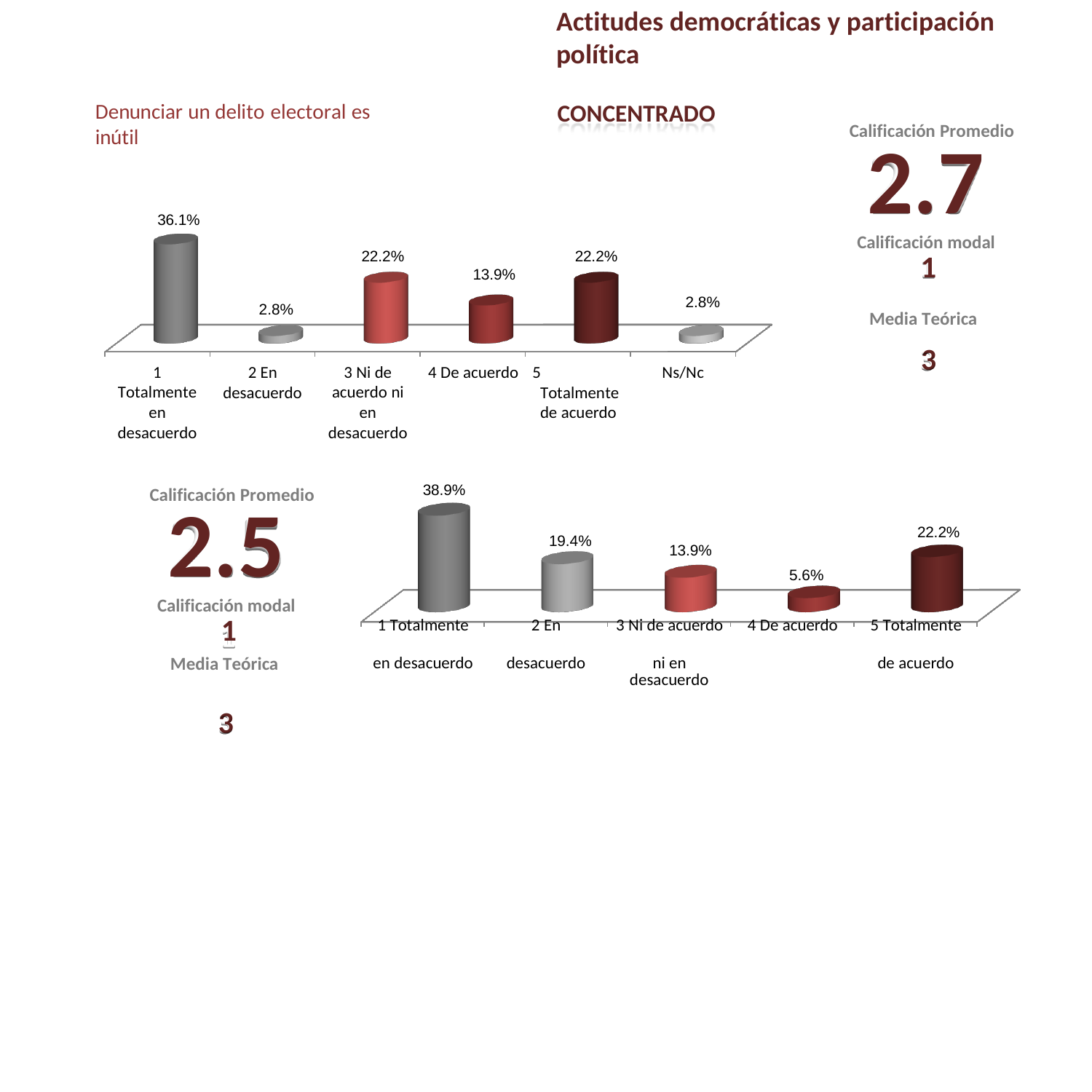

Actitudes democráticas y participación política
CONCENTRADO
Denunciar un delito electoral es inútil

Calificación Promedio
2.7
Calificación modal
1

Media Teórica

3

36.1%

22.2%
22.2%
13.9%
2.8%
2.8%

1 Totalmente en desacuerdo
3 Ni de acuerdo ni en desacuerdo
2 En desacuerdo
5 Totalmente de acuerdo
4 De acuerdo
Ns/Nc

38.9%
Calificación Promedio
2.5
Calificación modal
22.2%
19.4%
13.9%
5.6%

| 1 | 1 Totalmente | 2 En | 3 Ni de acuerdo | 4 De acuerdo | 5 Totalmente |
| --- | --- | --- | --- | --- | --- |
| Media Teórica | en desacuerdo | desacuerdo | ni en desacuerdo |  | de acuerdo |

3